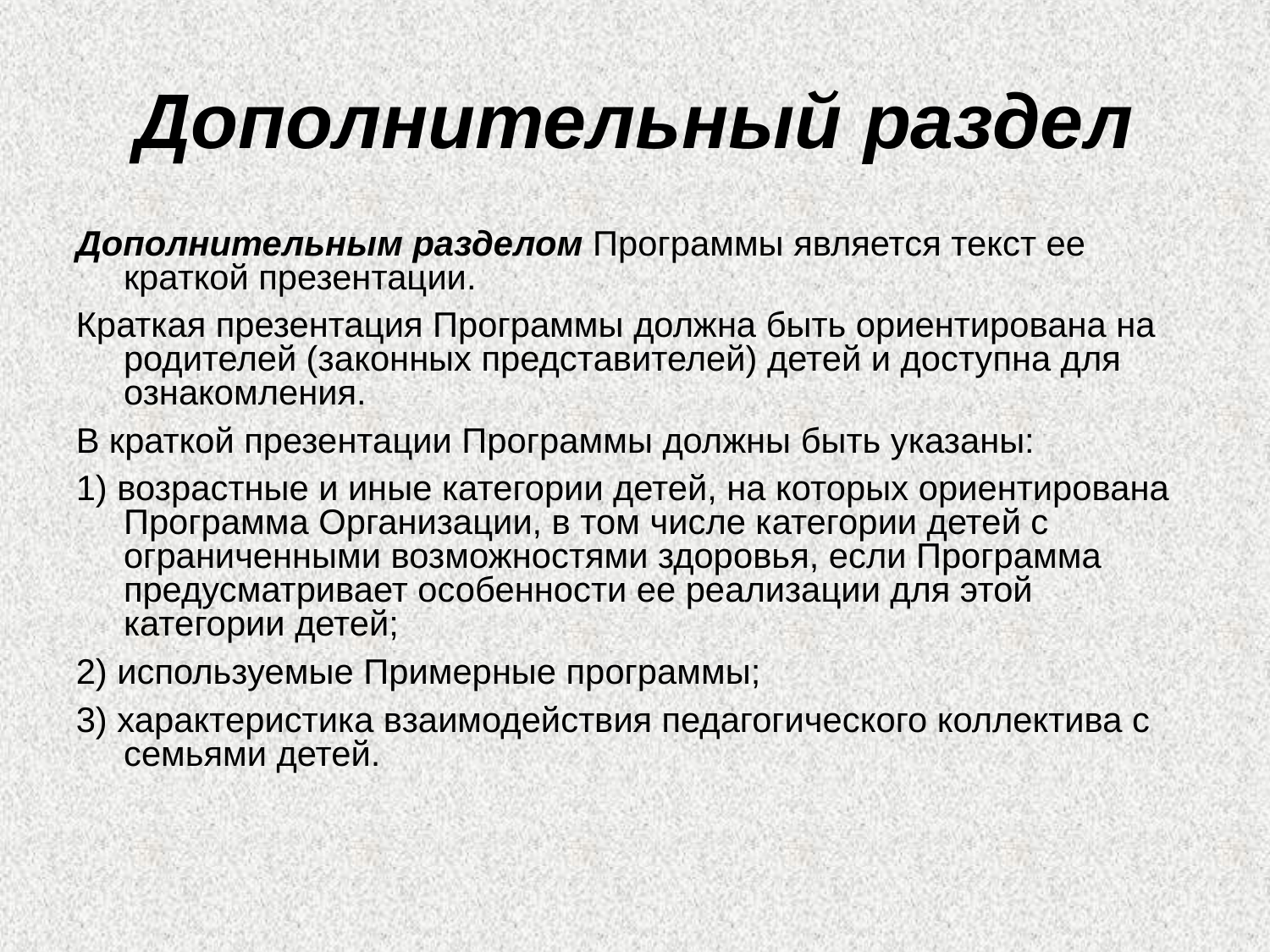

# Дополнительный раздел
Дополнительным разделом Программы является текст ее краткой презентации.
Краткая презентация Программы должна быть ориентирована на родителей (законных представителей) детей и доступна для ознакомления.
В краткой презентации Программы должны быть указаны:
1) возрастные и иные категории детей, на которых ориентирована Программа Организации, в том числе категории детей с ограниченными возможностями здоровья, если Программа предусматривает особенности ее реализации для этой категории детей;
2) используемые Примерные программы;
3) характеристика взаимодействия педагогического коллектива с семьями детей.